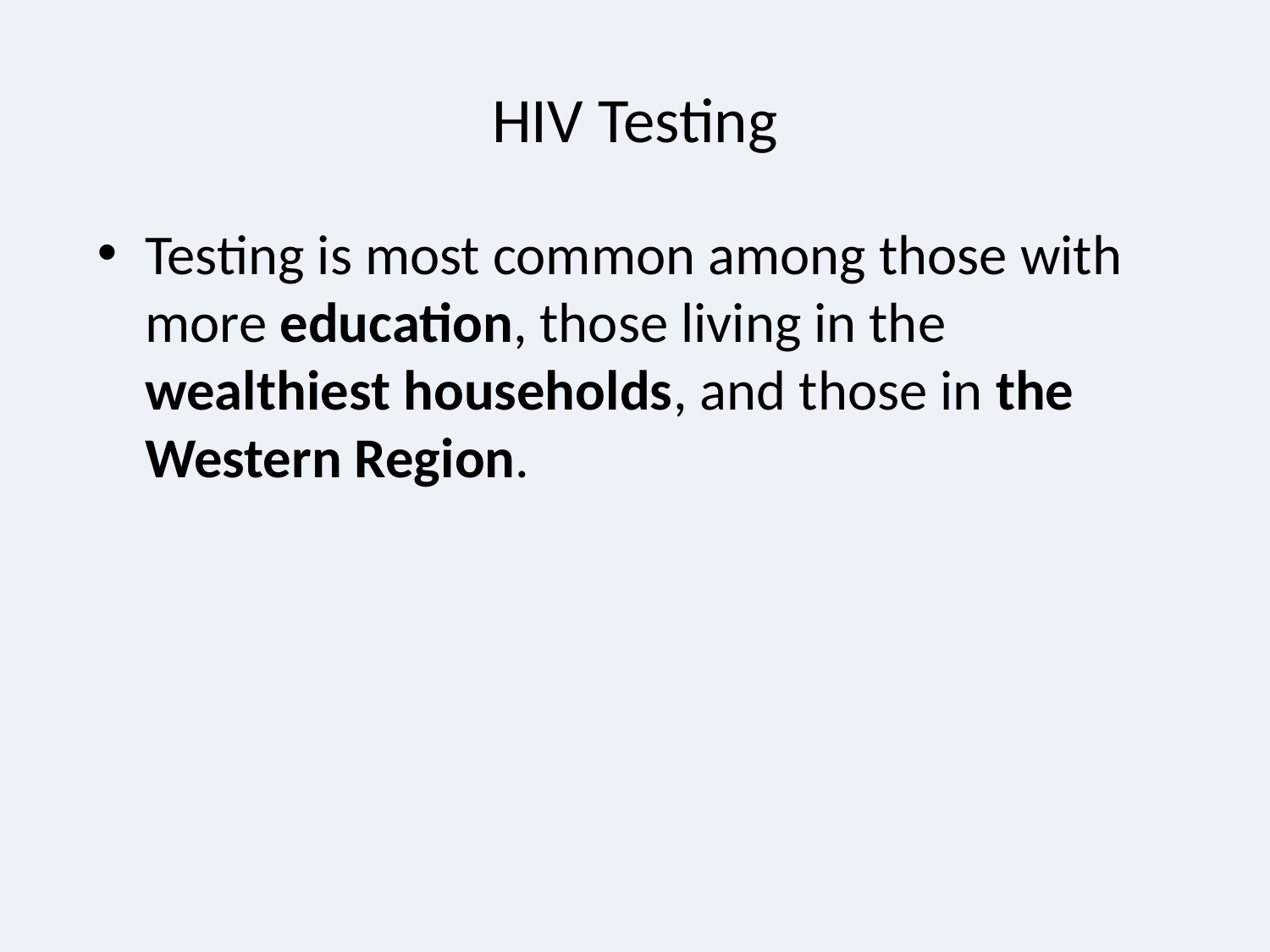

# HIV Testing
Testing is most common among those with more education, those living in the wealthiest households, and those in the Western Region.